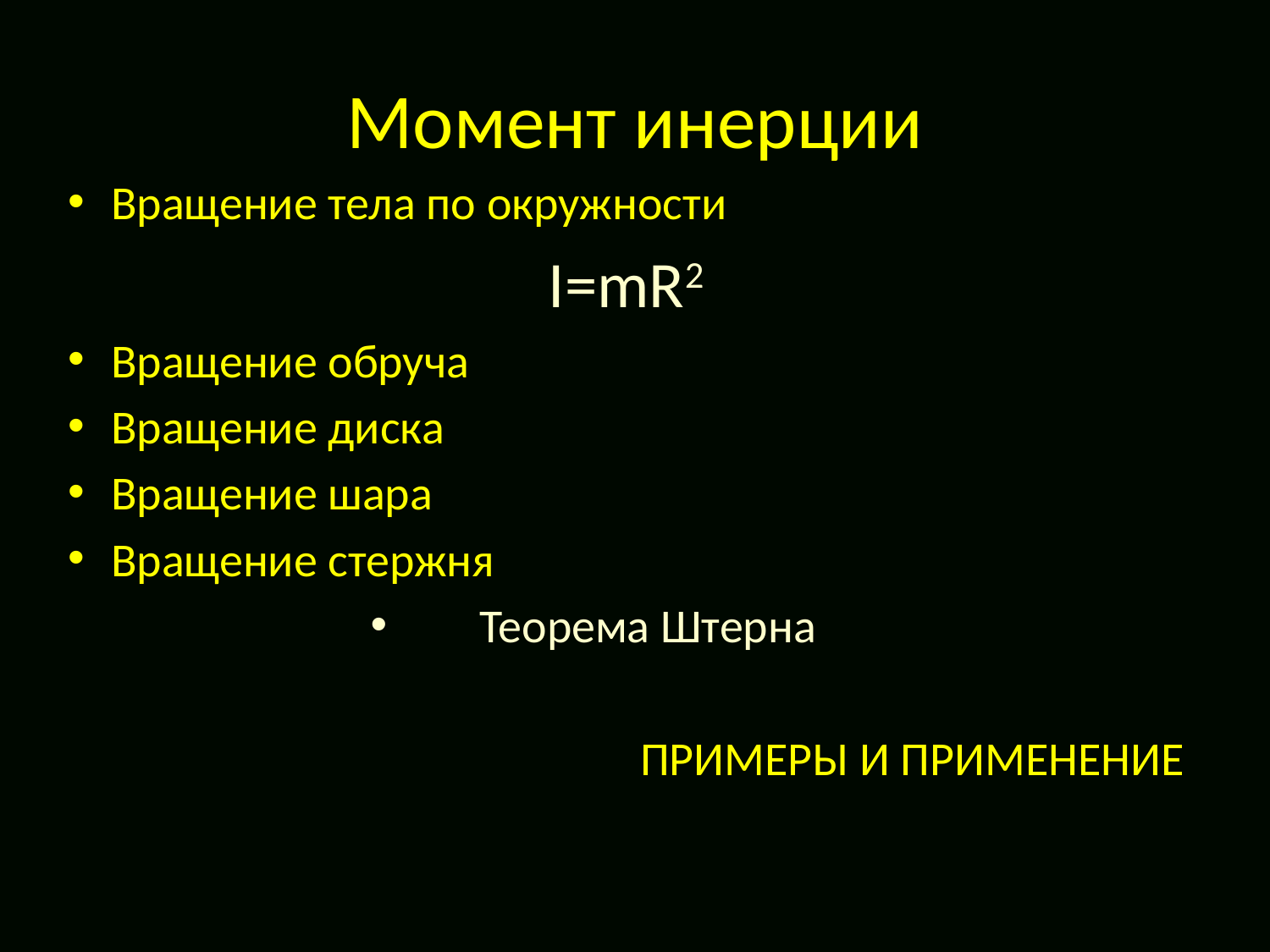

# Момент инерции
Вращение тела по окружности
I=mR2
Вращение обруча
Вращение диска
Вращение шара
Вращение стержня
Теорема Штерна

ПРИМЕРЫ И ПРИМЕНЕНИЕ